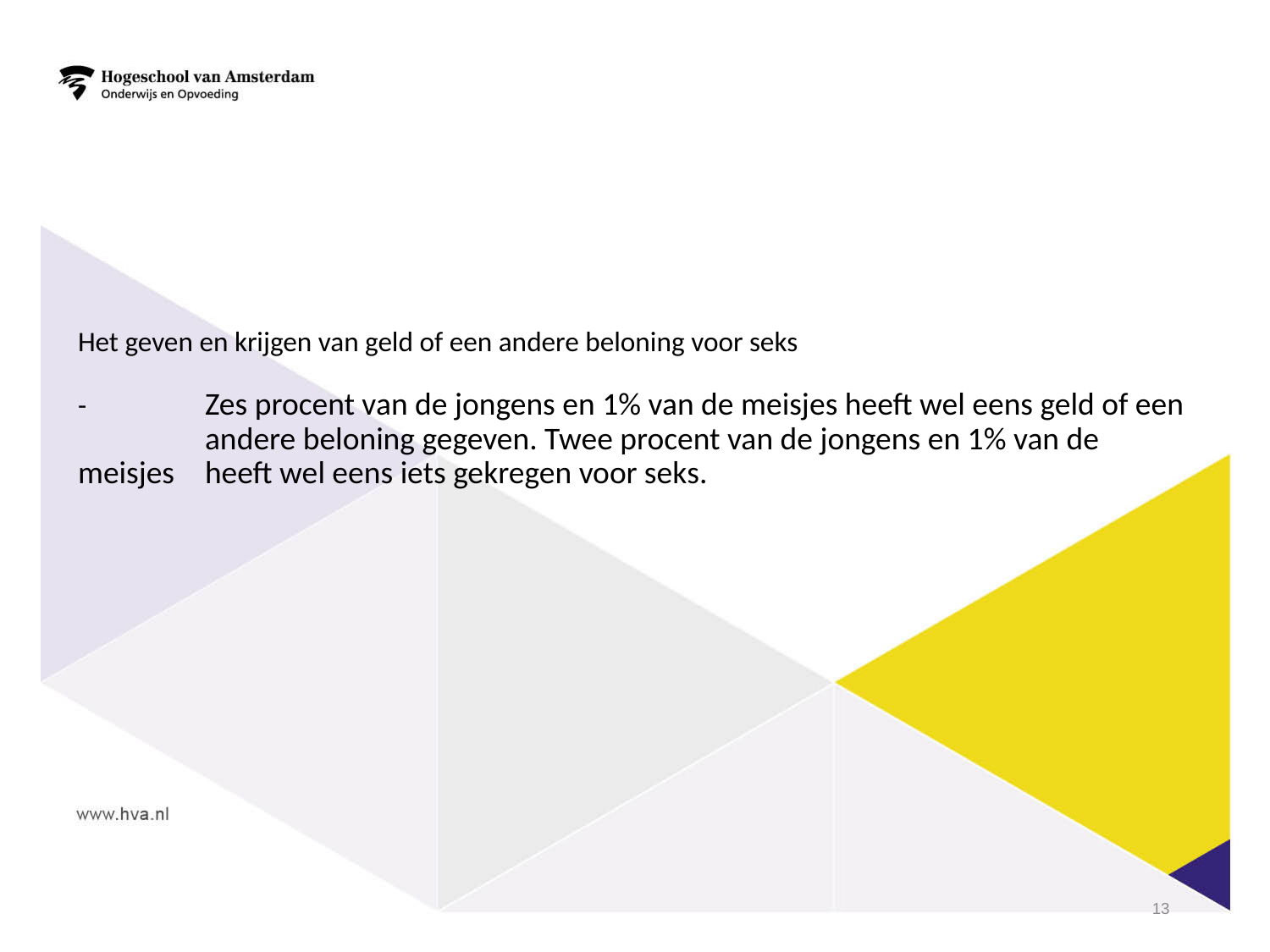

# Het geven en krijgen van geld of een andere beloning voor seks -	Zes procent van de jongens en 1% van de meisjes heeft wel eens geld of een 	andere beloning gegeven. Twee procent van de jongens en 1% van de meisjes 	heeft wel eens iets gekregen voor seks.
13